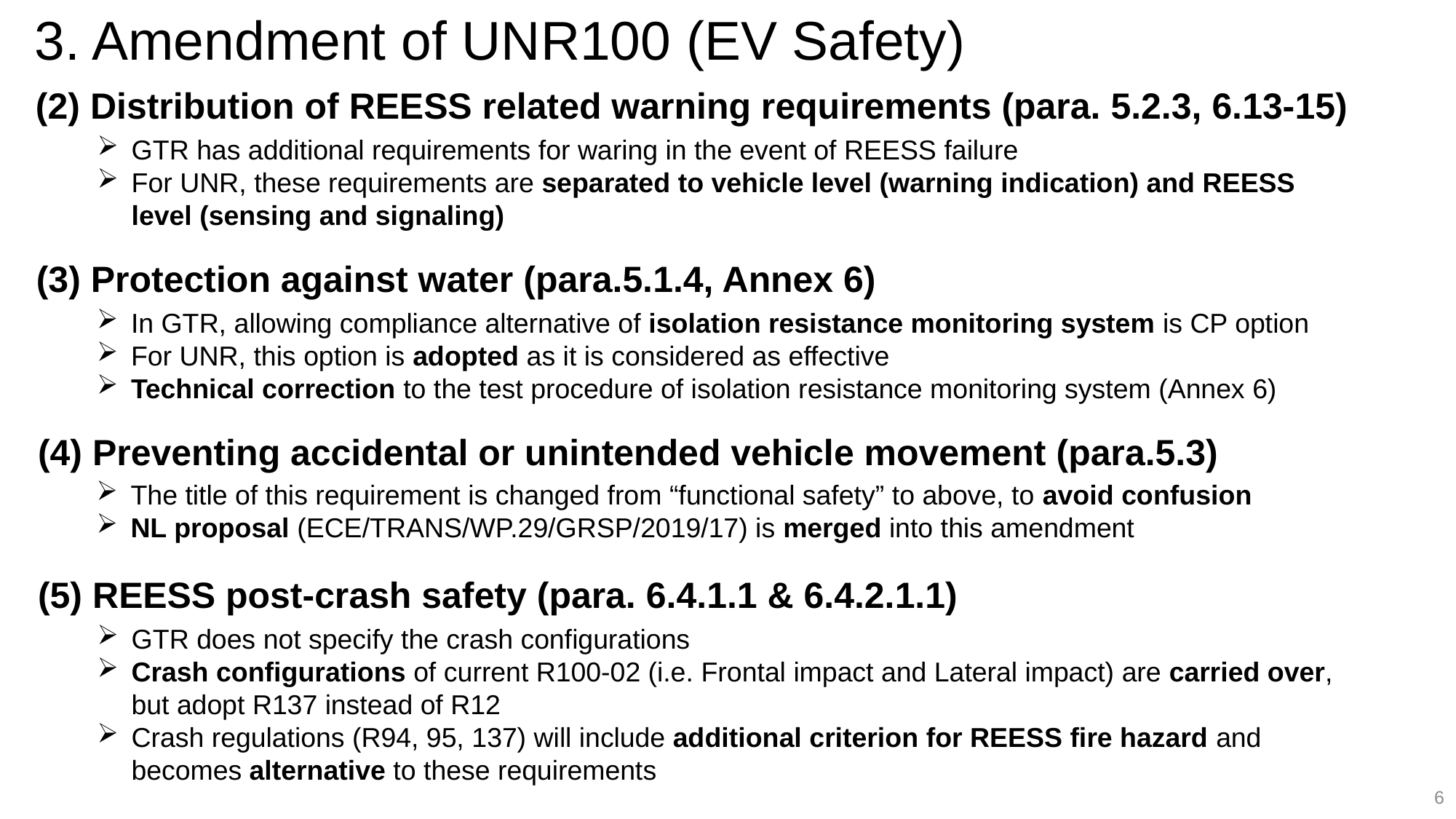

# 3. Amendment of UNR100 (EV Safety)
(2) Distribution of REESS related warning requirements (para. 5.2.3, 6.13-15)
GTR has additional requirements for waring in the event of REESS failure
For UNR, these requirements are separated to vehicle level (warning indication) and REESS level (sensing and signaling)
(3) Protection against water (para.5.1.4, Annex 6)
In GTR, allowing compliance alternative of isolation resistance monitoring system is CP option
For UNR, this option is adopted as it is considered as effective
Technical correction to the test procedure of isolation resistance monitoring system (Annex 6)
(4) Preventing accidental or unintended vehicle movement (para.5.3)
The title of this requirement is changed from “functional safety” to above, to avoid confusion
NL proposal (ECE/TRANS/WP.29/GRSP/2019/17) is merged into this amendment
(5) REESS post-crash safety (para. 6.4.1.1 & 6.4.2.1.1)
GTR does not specify the crash configurations
Crash configurations of current R100-02 (i.e. Frontal impact and Lateral impact) are carried over, but adopt R137 instead of R12
Crash regulations (R94, 95, 137) will include additional criterion for REESS fire hazard and becomes alternative to these requirements
6